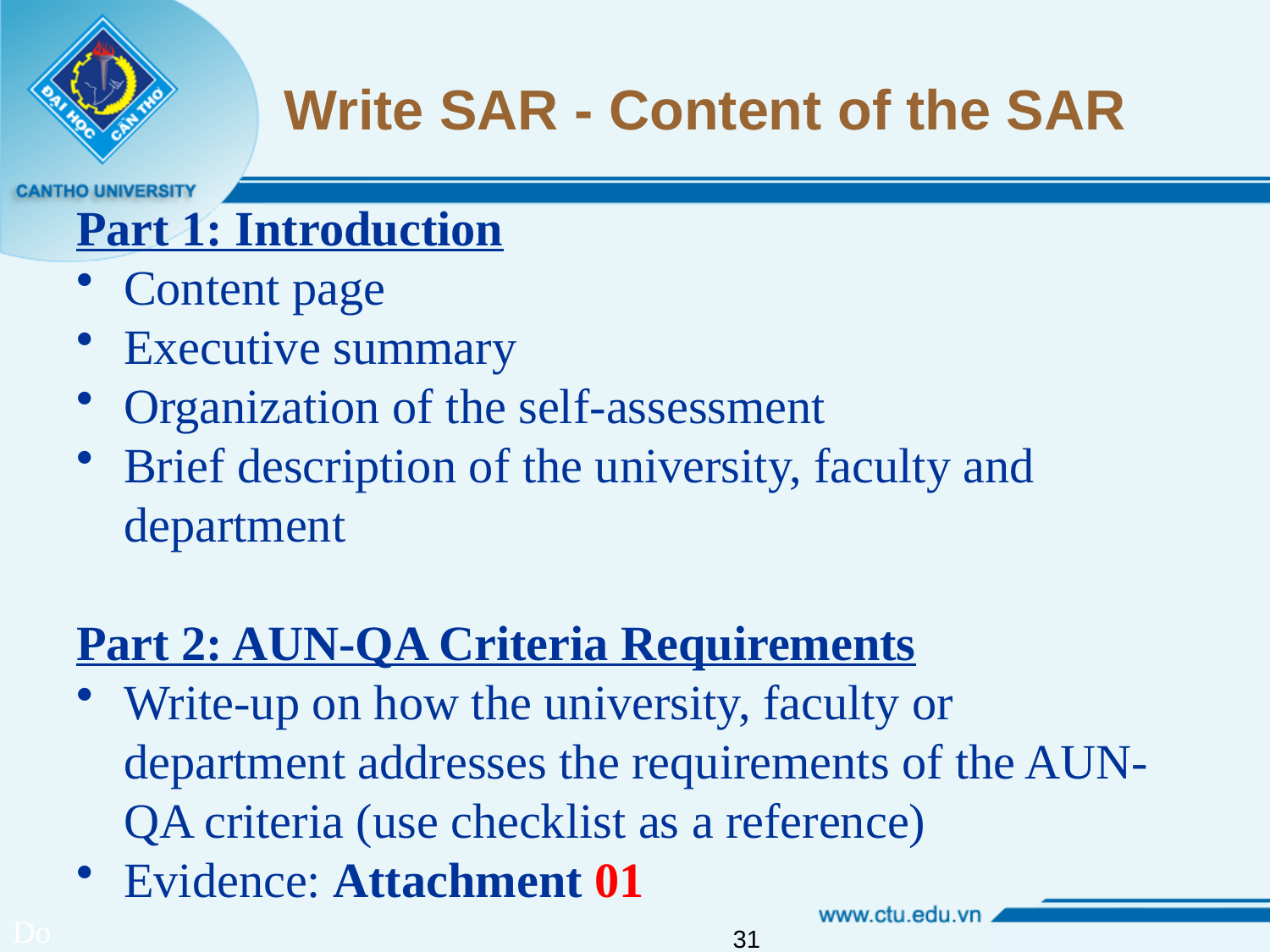

# Write SAR - Content of the SAR
Part 1: Introduction
Content page
Executive summary
Organization of the self-assessment
Brief description of the university, faculty and department

Part 2: AUN-QA Criteria Requirements
Write-up on how the university, faculty or department addresses the requirements of the AUN-QA criteria (use checklist as a reference)
Evidence: Attachment 01
Do
31